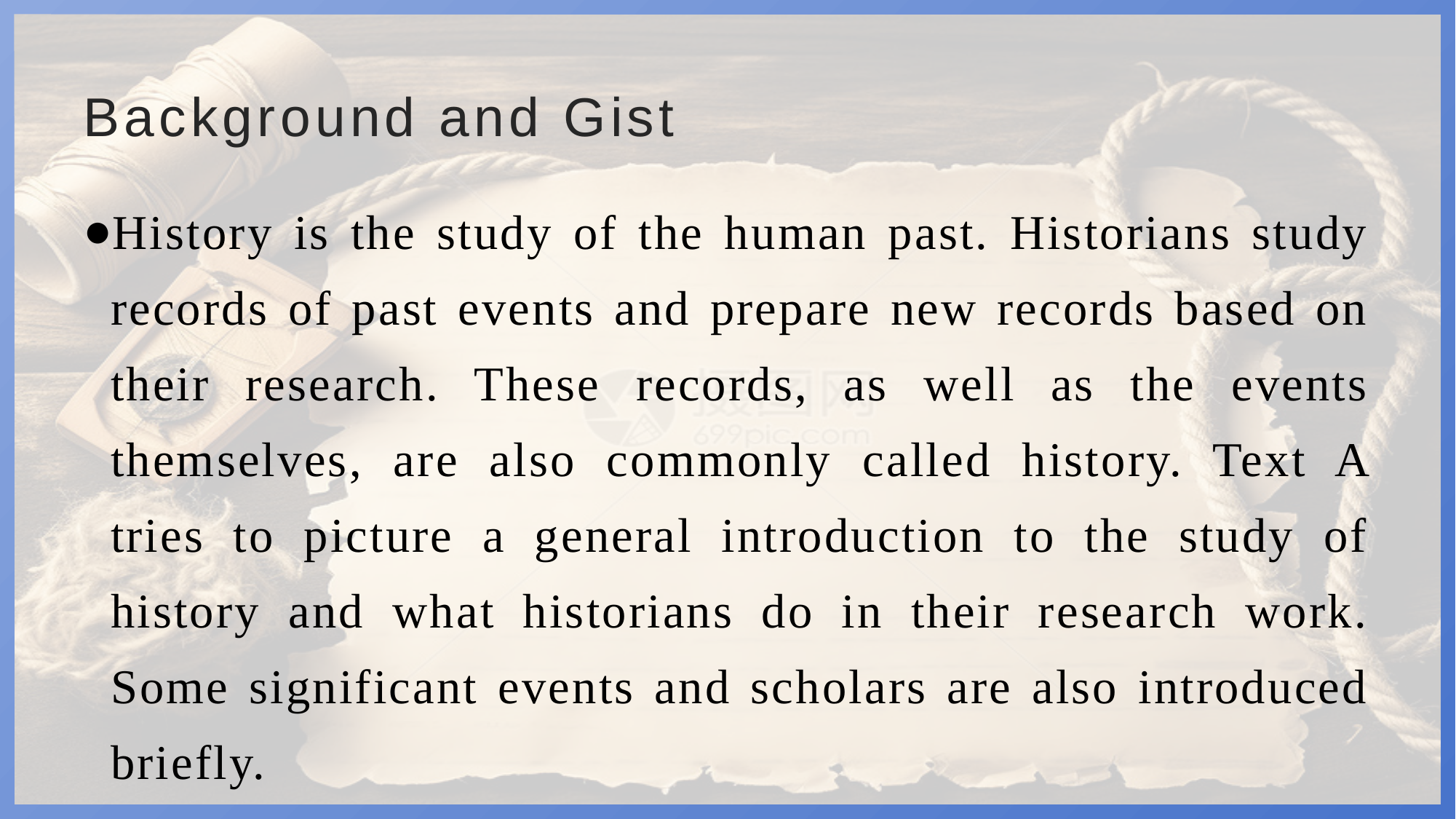

# Background and Gist
History is the study of the human past. Historians study records of past events and prepare new records based on their research. These records, as well as the events themselves, are also commonly called history. Text A tries to picture a general introduction to the study of history and what historians do in their research work. Some significant events and scholars are also introduced briefly.